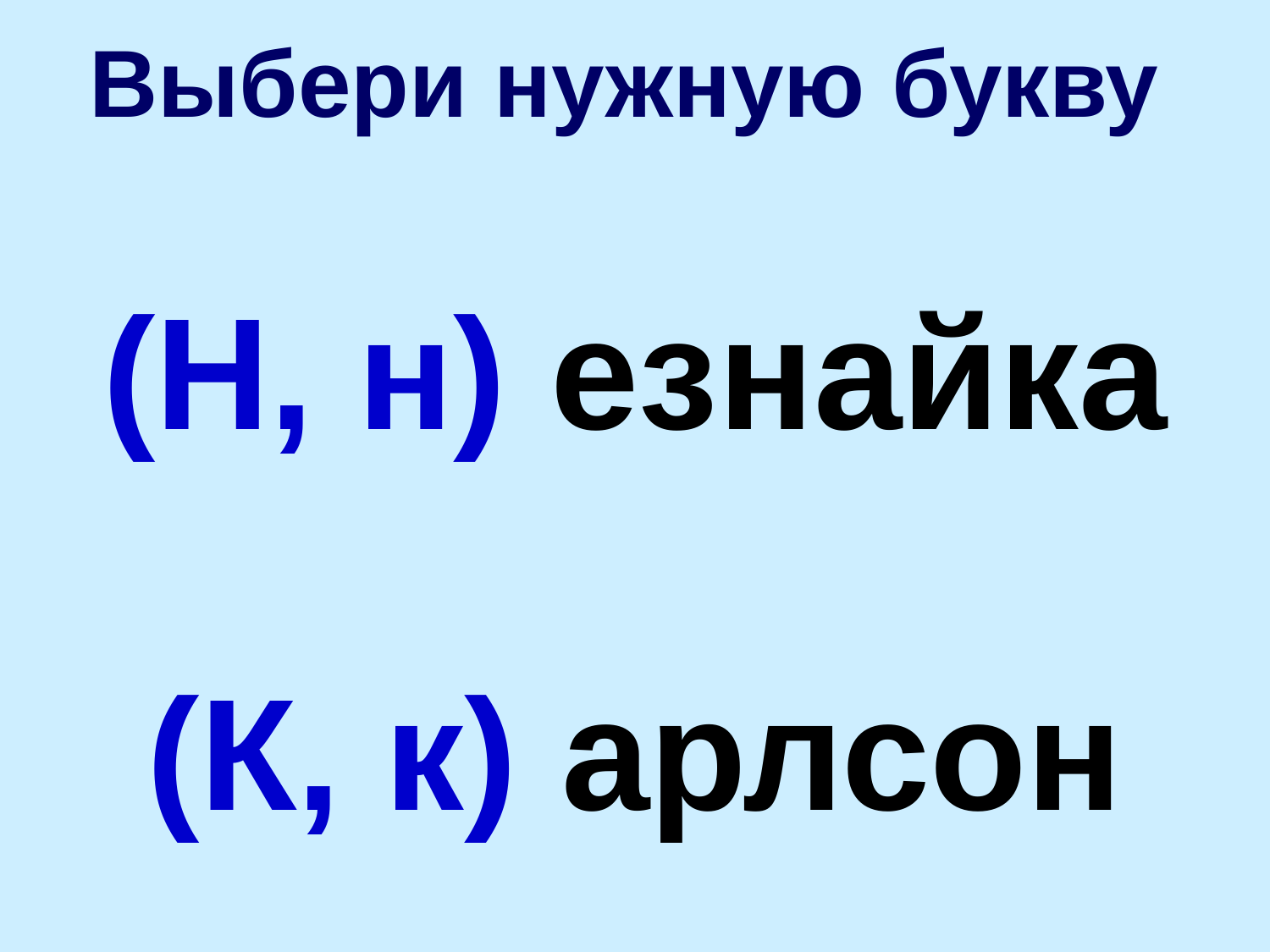

# Выбери нужную букву
(Н, н) езнайка

(К, к) арлсон